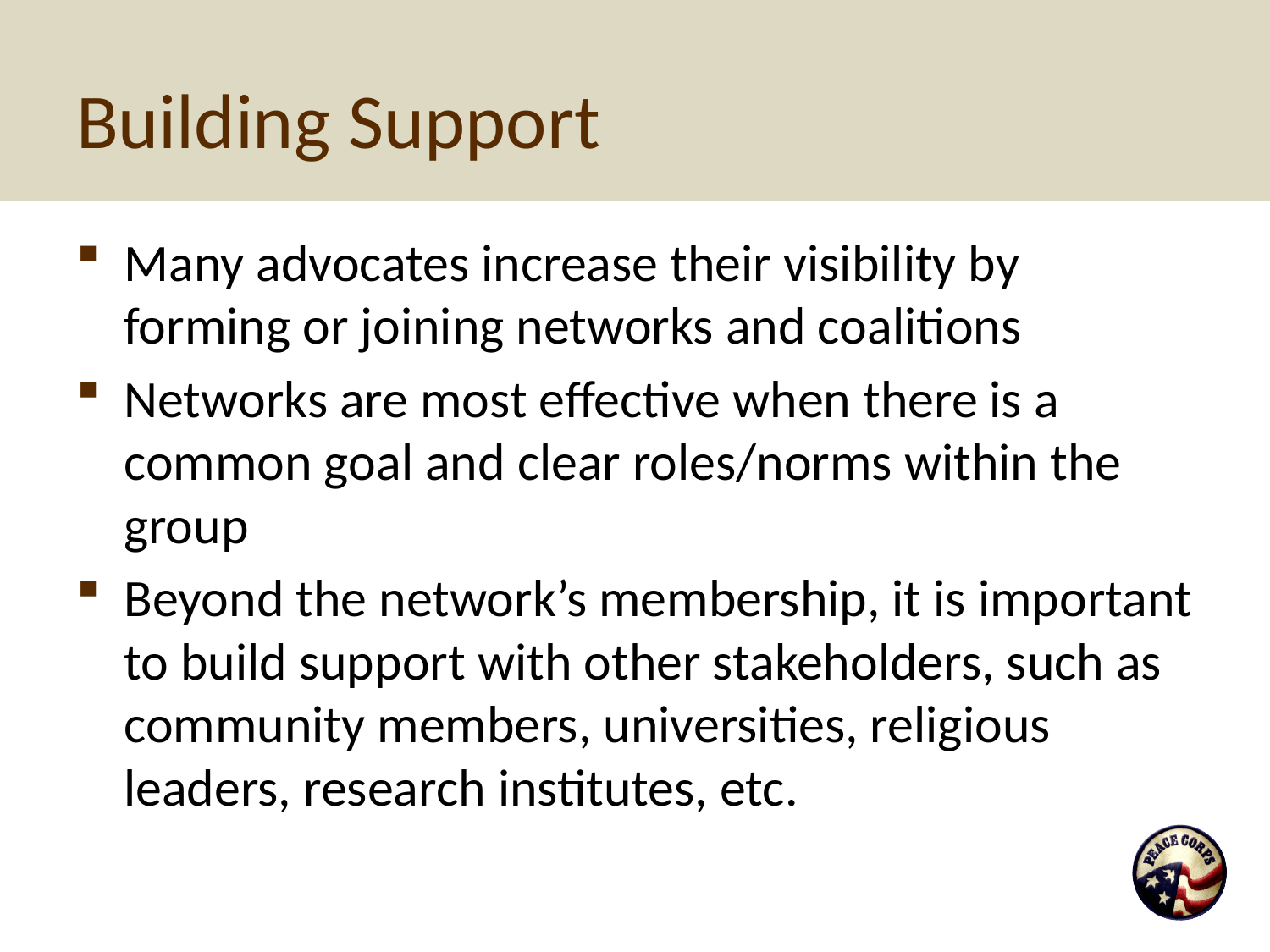

# Building Support
Many advocates increase their visibility by forming or joining networks and coalitions
Networks are most effective when there is a common goal and clear roles/norms within the group
Beyond the network’s membership, it is important to build support with other stakeholders, such as community members, universities, religious leaders, research institutes, etc.